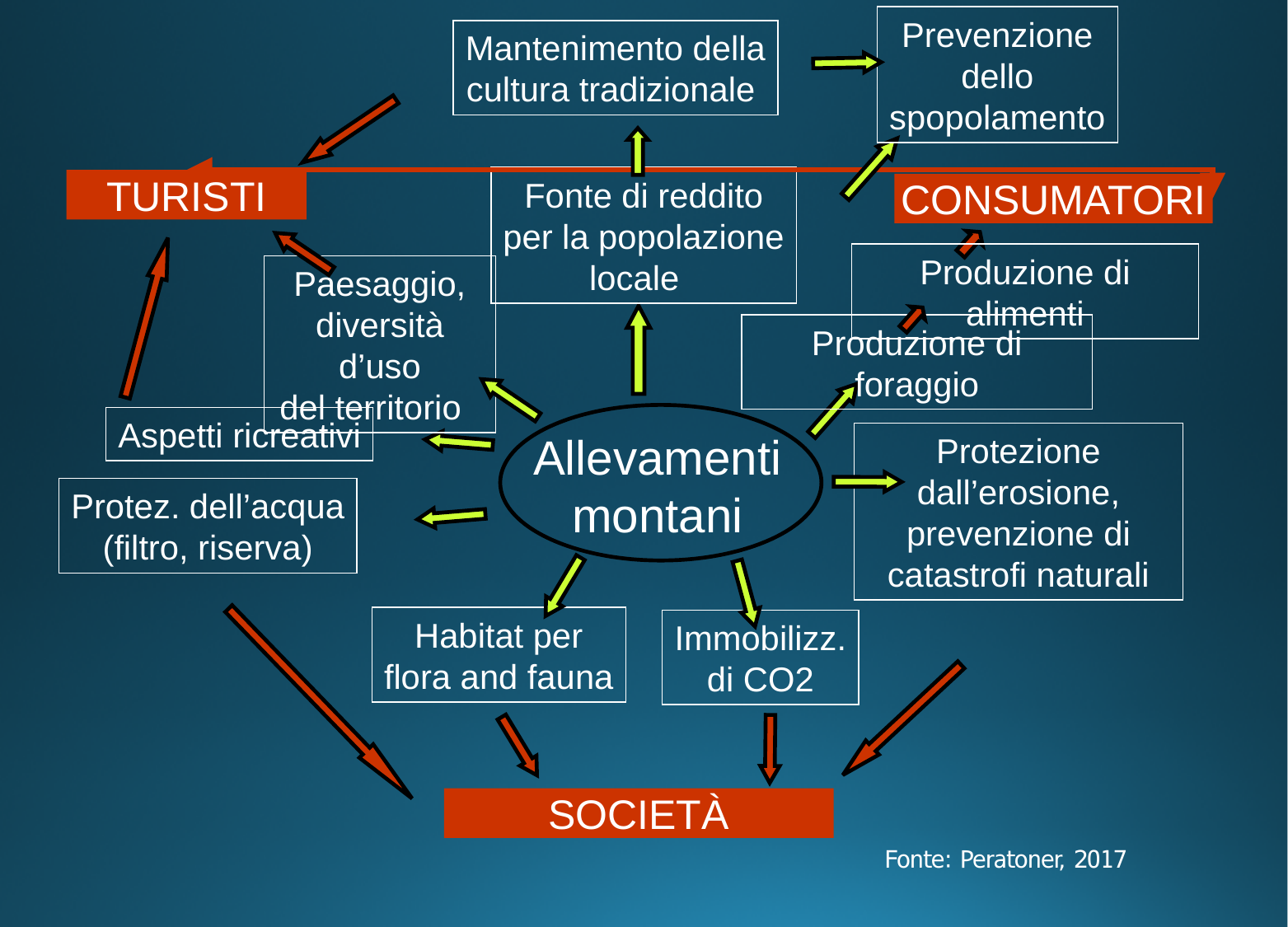

Prevenzione
dello
spopolamento
Mantenimento della
cultura tradizionale

TURISTI

Fonte di reddito
per la popolazione
locale
CONSUMATORI

Produzione di alimenti

Paesaggio,
diversità d’uso
del territorio

Produzione di foraggio

Aspetti ricreativi

Allevamenti montani
Protezione dall’erosione,
prevenzione di catastrofi naturali

Protez. dell’acqua
(filtro, riserva)

SOCIETÀ
Habitat per
flora and fauna
Immobilizz.
di CO2
Fonte: Peratoner, 2017